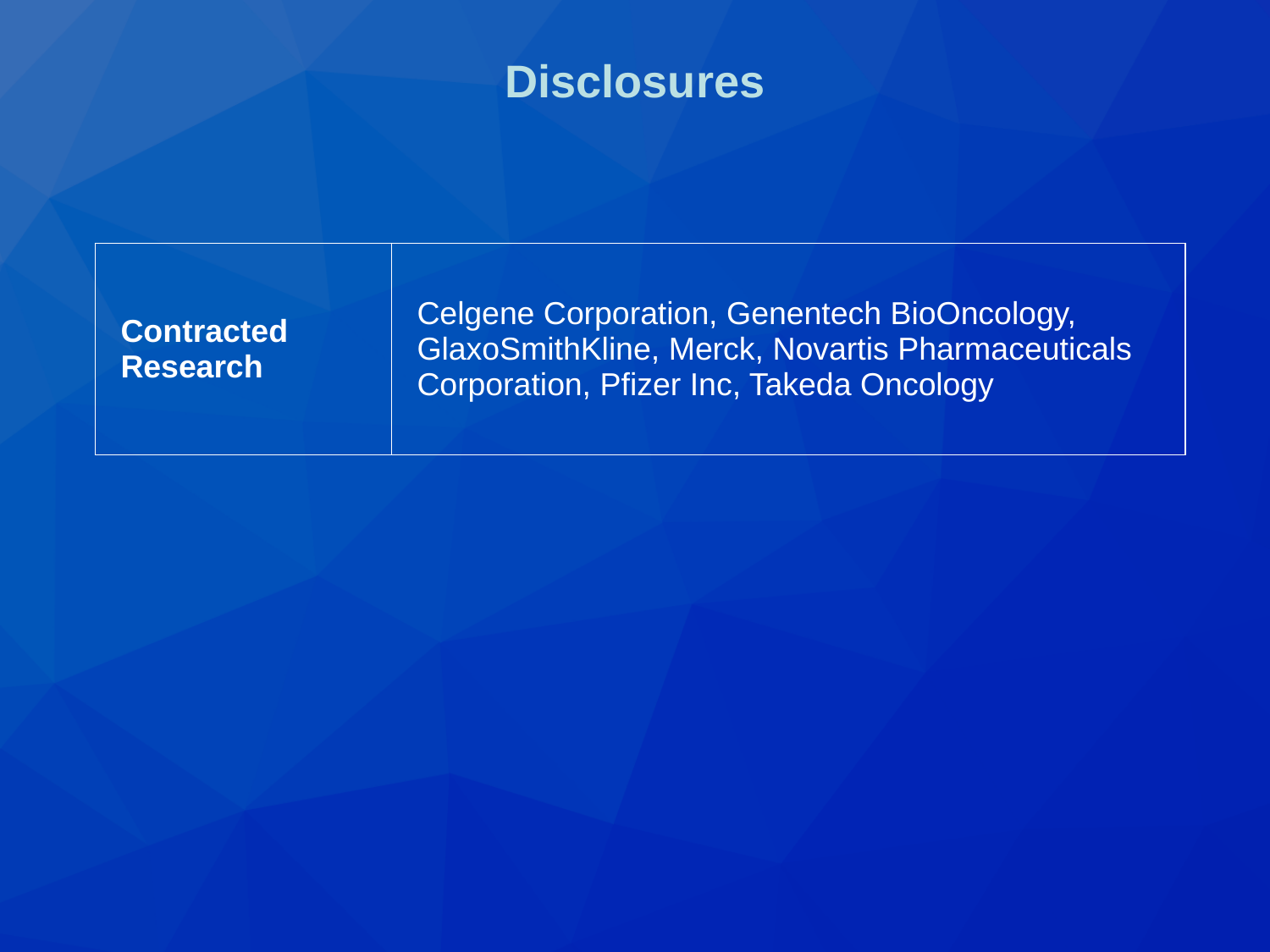

# Disclosures
| Contracted Research | Celgene Corporation, Genentech BioOncology, GlaxoSmithKline, Merck, Novartis Pharmaceuticals Corporation, Pfizer Inc, Takeda Oncology |
| --- | --- |